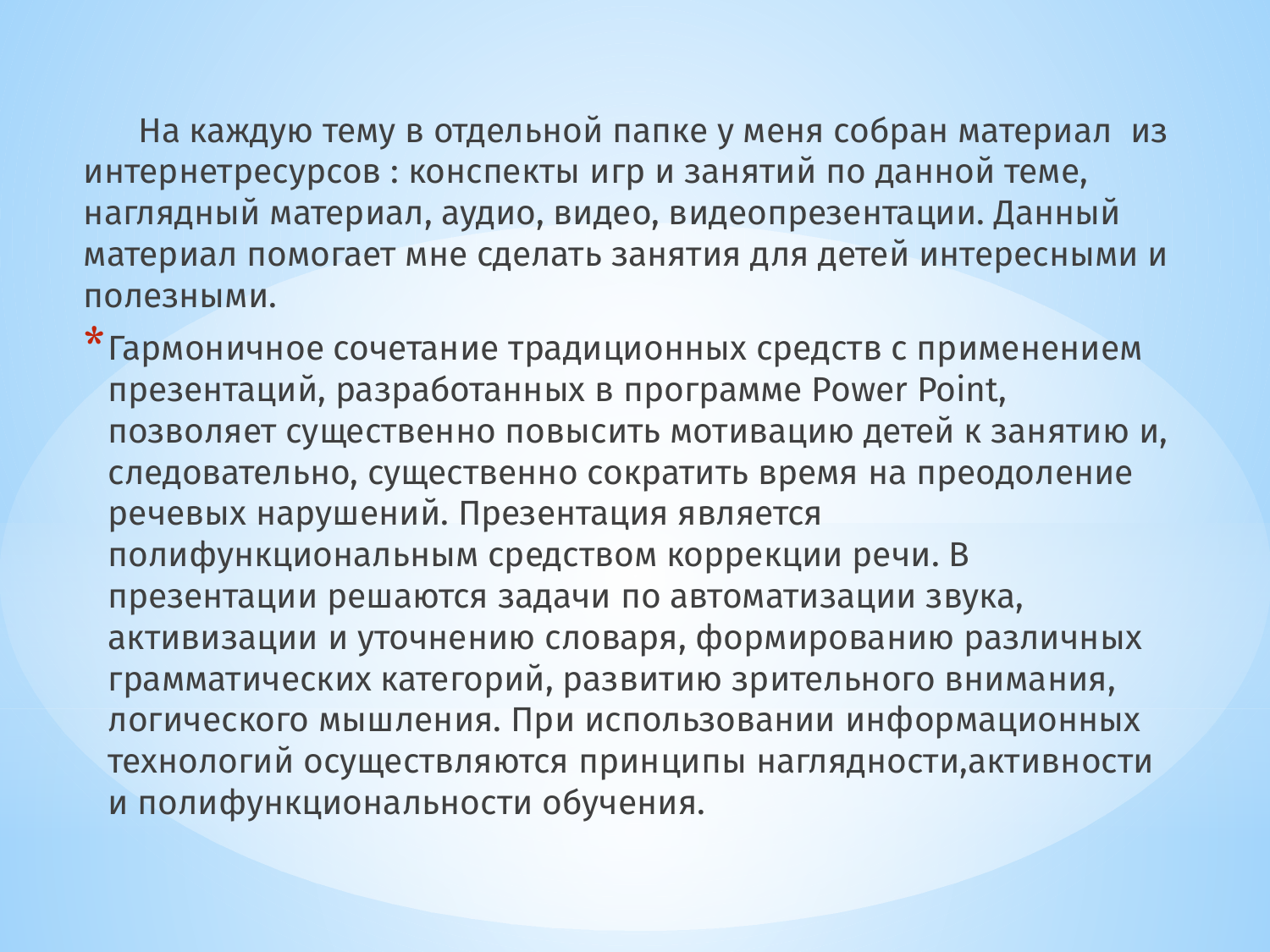

На каждую тему в отдельной папке у меня собран материал  из интернетресурсов : конспекты игр и занятий по данной теме, наглядный материал, аудио, видео, видеопрезентации. Данный материал помогает мне сделать занятия для детей интересными и полезными.
Гармоничное сочетание традиционных средств с применением презентаций, разработанных в программе Power Point, позволяет существенно повысить мотивацию детей к занятию и, следовательно, существенно сократить время на преодоление речевых нарушений. Презентация является полифункциональным средством коррекции речи. В презентации решаются задачи по автоматизации звука, активизации и уточнению словаря, формированию различных грамматических категорий, развитию зрительного внимания, логического мышления. При использовании информационных технологий осуществляются принципы наглядности,активности и полифункциональности обучения.

#